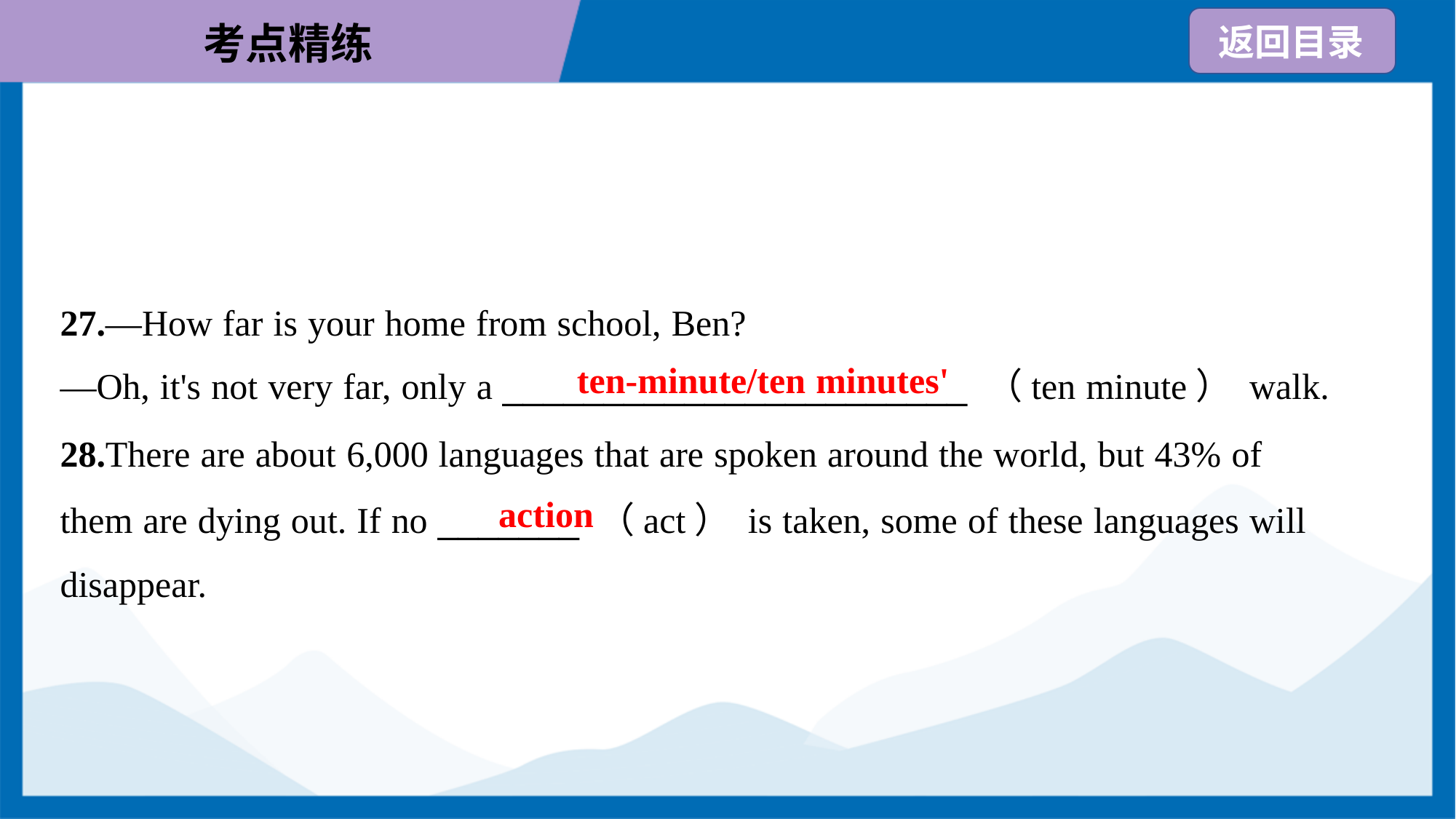

27.—How far is your home from school, Ben?
—Oh, it's not very far, only a _______________________ （ten minute） walk.
ten-minute/ten minutes'
28.There are about 6,000 languages that are spoken around the world, but 43% of
them are dying out. If no _______ （act） is taken, some of these languages will
disappear.
action